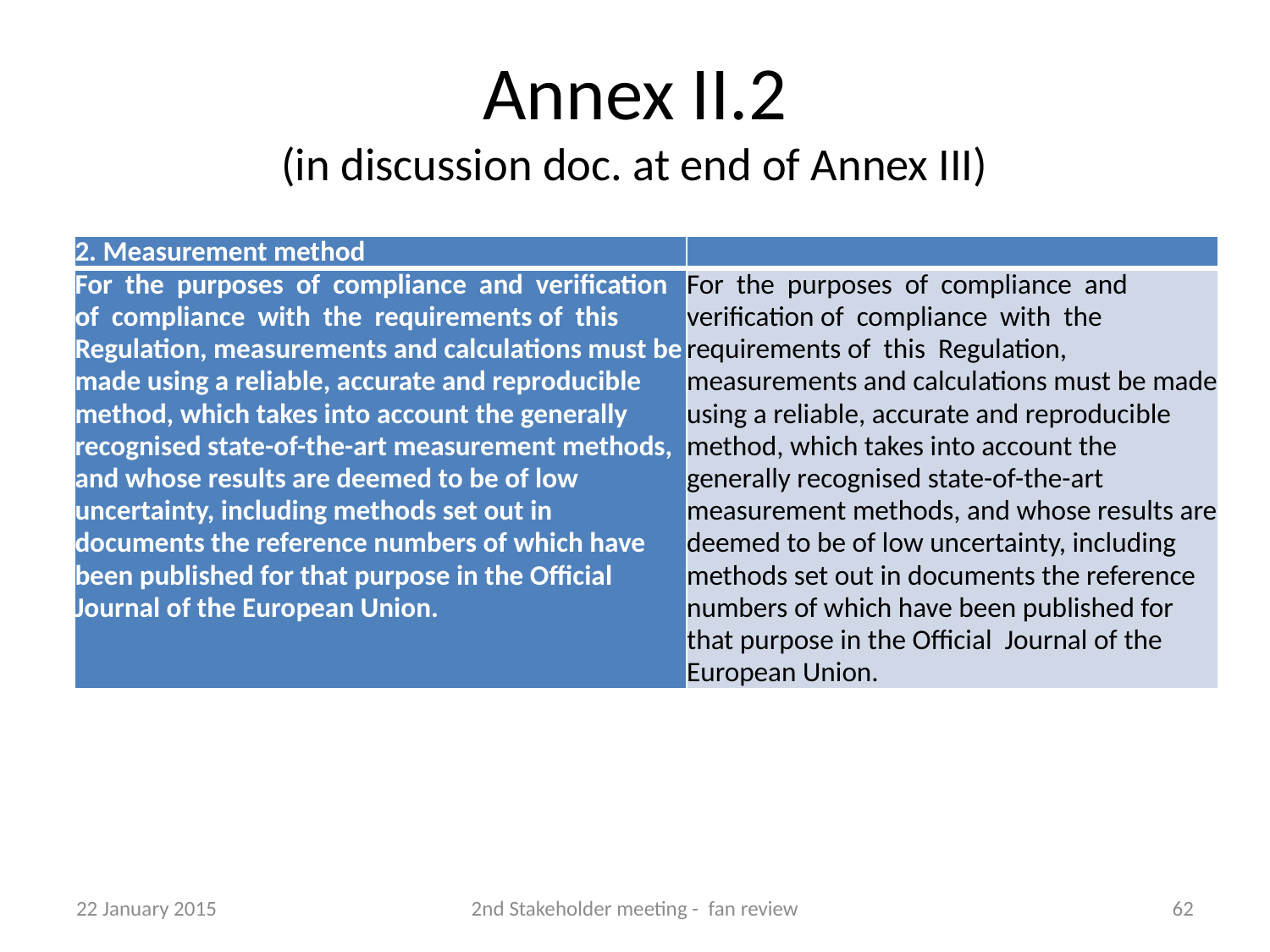

# Annex II.2 (in discussion doc. at end of Annex III)
| 2. Measurement method |  |
| --- | --- |
| For the purposes of compliance and verification of compliance with the requirements of this Regulation, measurements and calculations must be made using a reliable, accurate and reproducible method, which takes into account the generally recognised state-of-the-art measurement methods, and whose results are deemed to be of low uncertainty, including methods set out in documents the reference numbers of which have been published for that purpose in the Official Journal of the European Union. | For the purposes of compliance and verification of compliance with the requirements of this Regulation, measurements and calculations must be made using a reliable, accurate and reproducible method, which takes into account the generally recognised state-of-the-art measurement methods, and whose results are deemed to be of low uncertainty, including methods set out in documents the reference numbers of which have been published for that purpose in the Official Journal of the European Union. |
22 January 2015
2nd Stakeholder meeting -  fan review
62